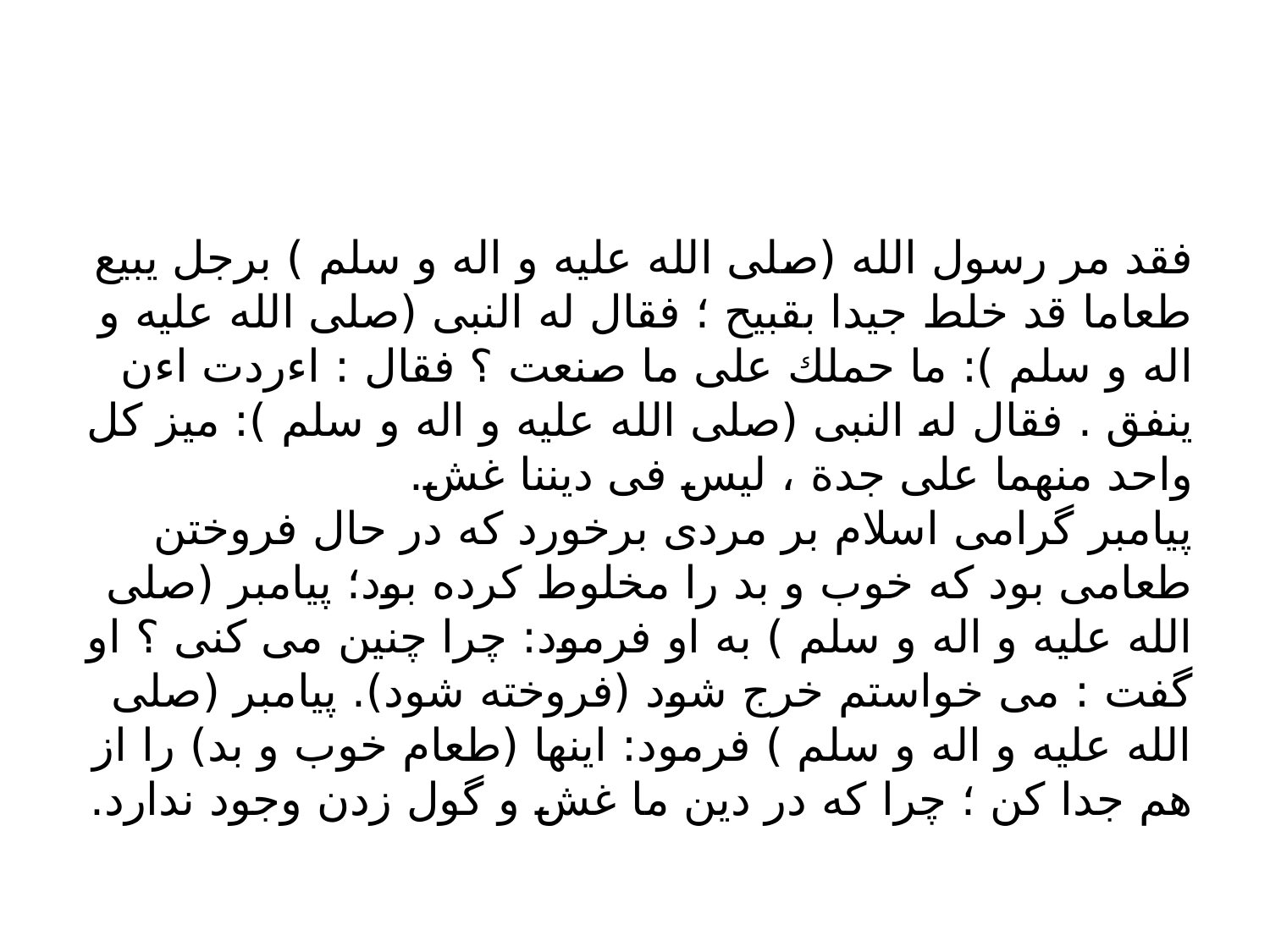

#
فقد مر رسول الله (صلى الله عليه و اله و سلم ) برجل يبيع طعاما قد خلط جيدا بقبيح ؛ فقال له النبى (صلى الله عليه و اله و سلم ): ما حملك على ما صنعت ؟ فقال : اءردت اءن ينفق . فقال له النبى (صلى الله عليه و اله و سلم ): ميز كل واحد منهما على جدة ، ليس فى ديننا غش.
پيامبر گرامى اسلام بر مردى برخورد كه در حال فروختن طعامى بود كه خوب و بد را مخلوط كرده بود؛ پيامبر (صلى الله عليه و اله و سلم ) به او فرمود: چرا چنين مى كنى ؟ او گفت : مى خواستم خرج شود (فروخته شود). پيامبر (صلى الله عليه و اله و سلم ) فرمود: اينها (طعام خوب و بد) را از هم جدا كن ؛ چرا كه در دين ما غش و گول زدن وجود ندارد.